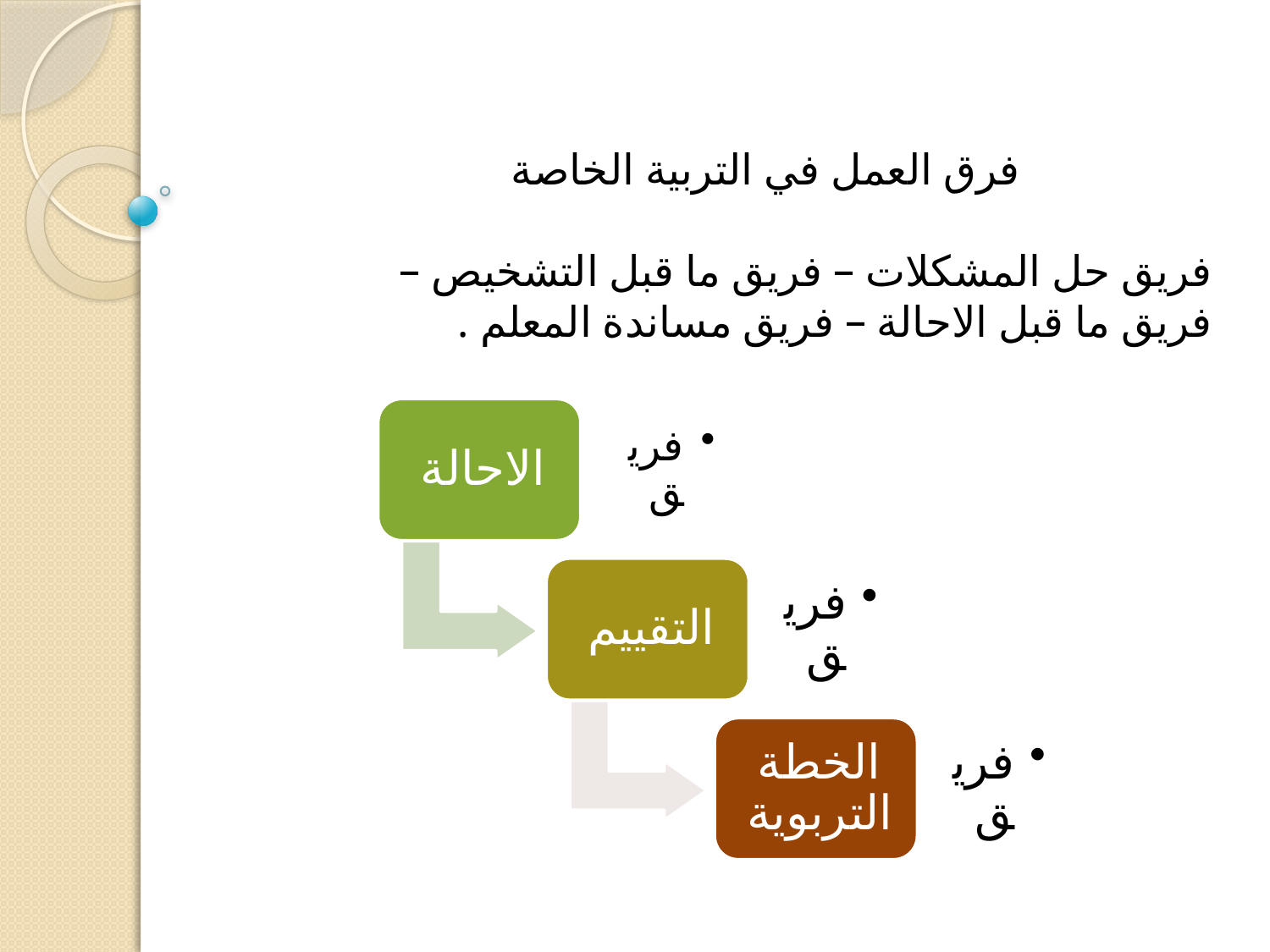

فرق العمل في التربية الخاصة

فريق حل المشكلات – فريق ما قبل التشخيص – فريق ما قبل الاحالة – فريق مساندة المعلم .

الاحالة
فريق
التقييم
فريق
الخطة التربوية
فريق